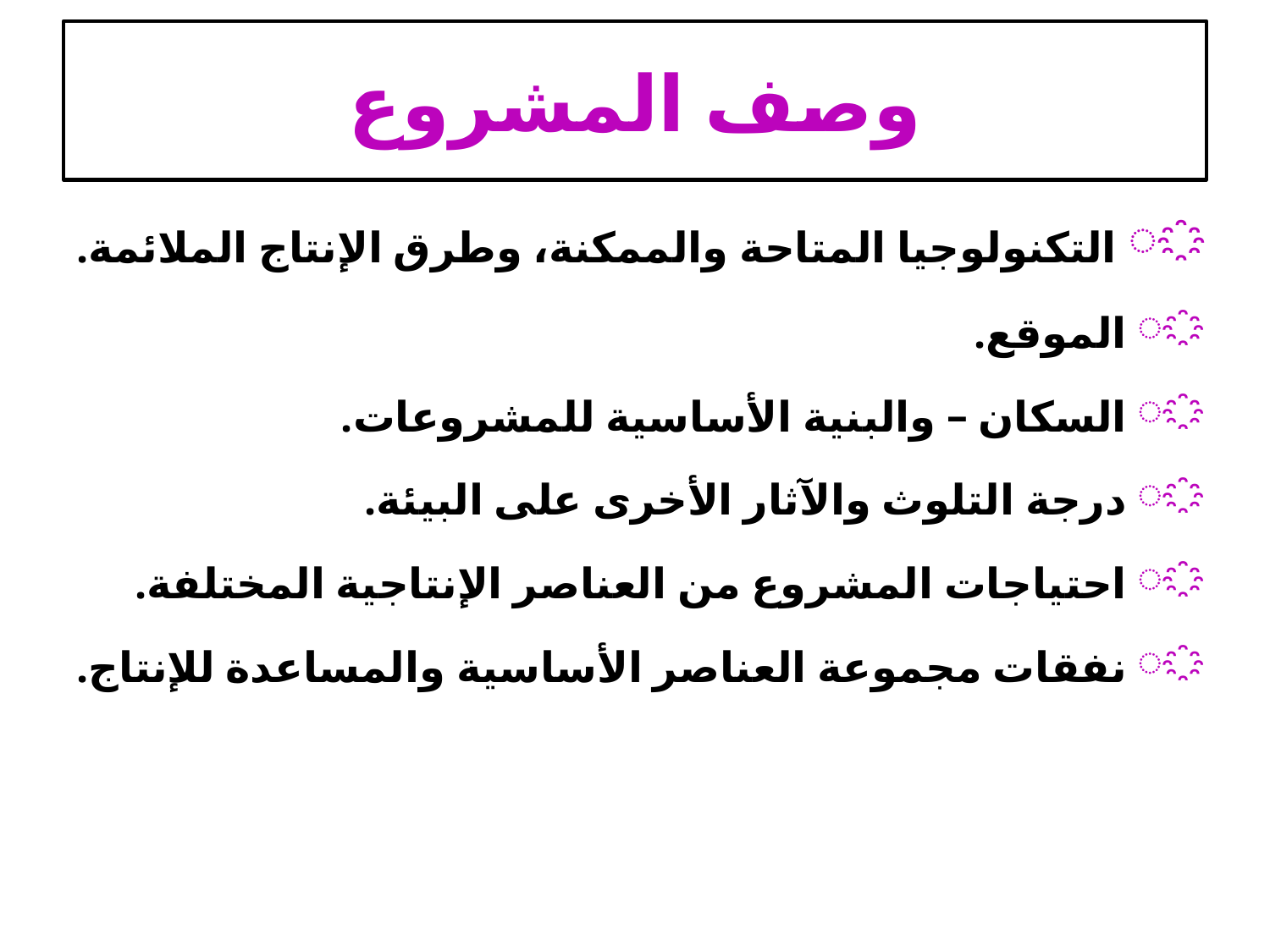

# وصف المشروع
 التكنولوجيا المتاحة والممكنة، وطرق الإنتاج الملائمة.
 الموقع.
 السكان – والبنية الأساسية للمشروعات.
 درجة التلوث والآثار الأخرى على البيئة.
 احتياجات المشروع من العناصر الإنتاجية المختلفة.
 نفقات مجموعة العناصر الأساسية والمساعدة للإنتاج.